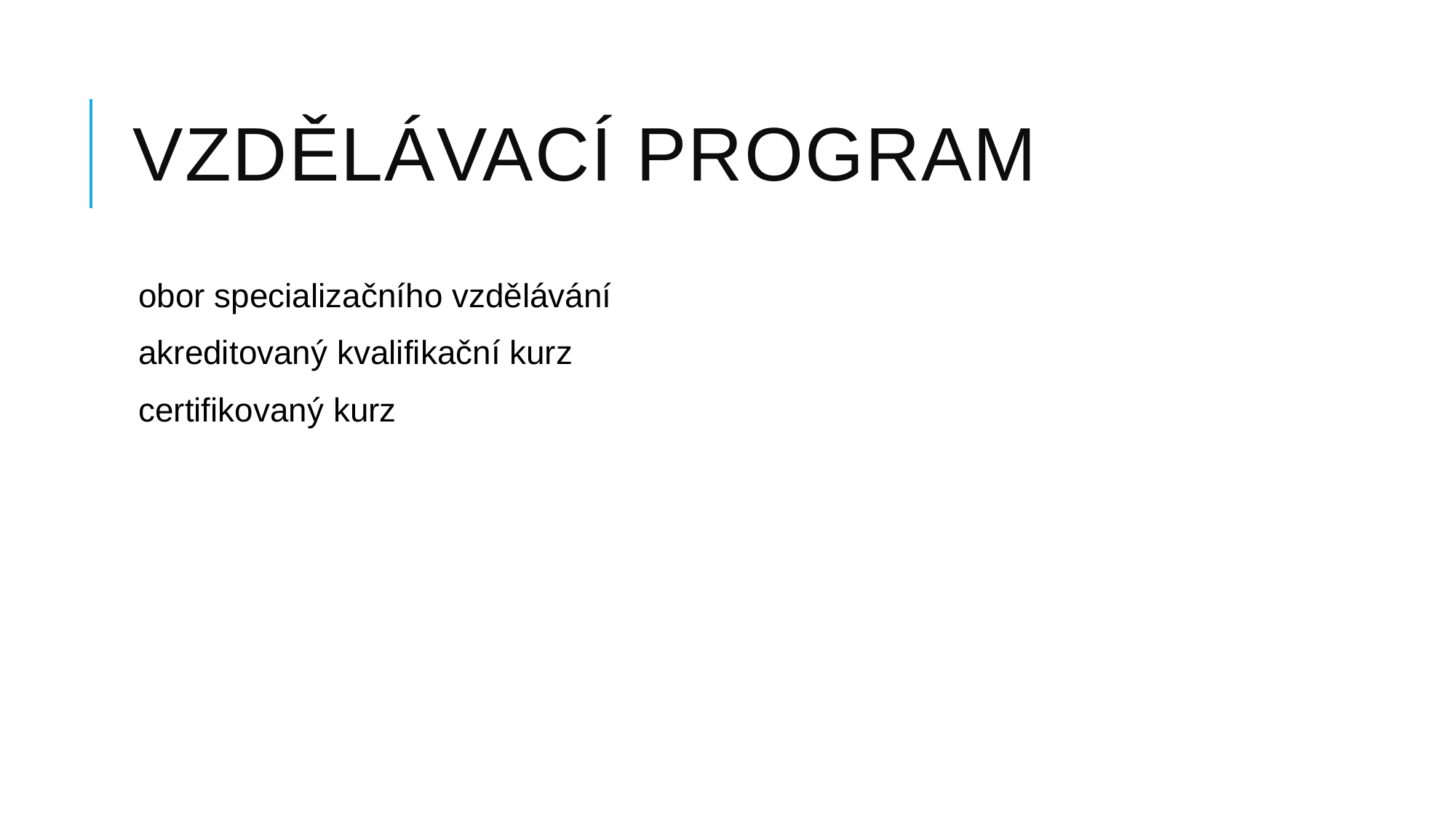

# Vzdělávací program
obor specializačního vzdělávání
akreditovaný kvalifikační kurz
certifikovaný kurz